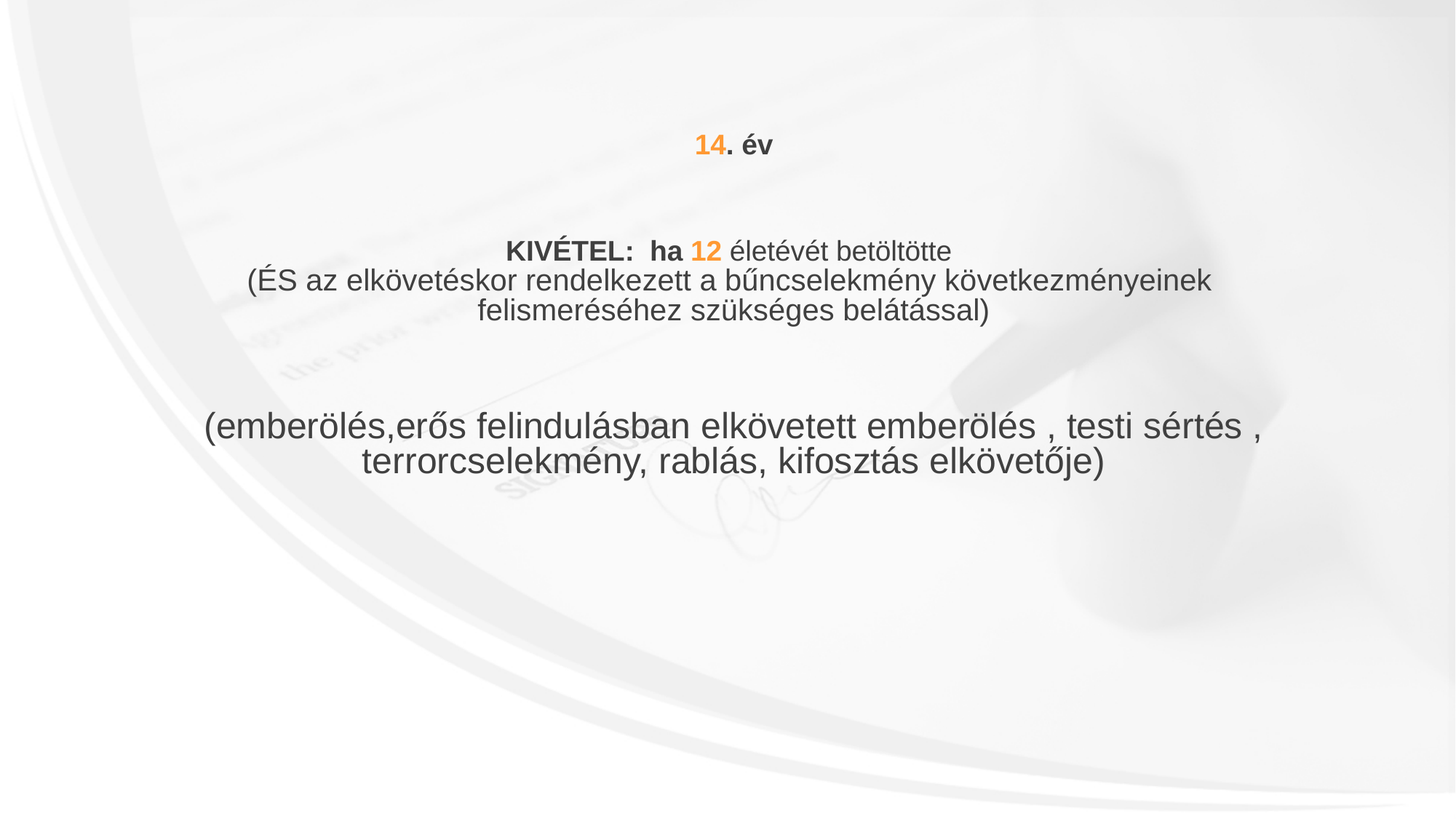

14. év

KIVÉTEL:  ha 12 életévét betöltötte
(ÉS az elkövetéskor rendelkezett a bűncselekmény következményeinek
felismeréséhez szükséges belátással)

(emberölés,erős felindulásban elkövetett emberölés , testi sértés , terrorcselekmény, rablás, kifosztás elkövetője)